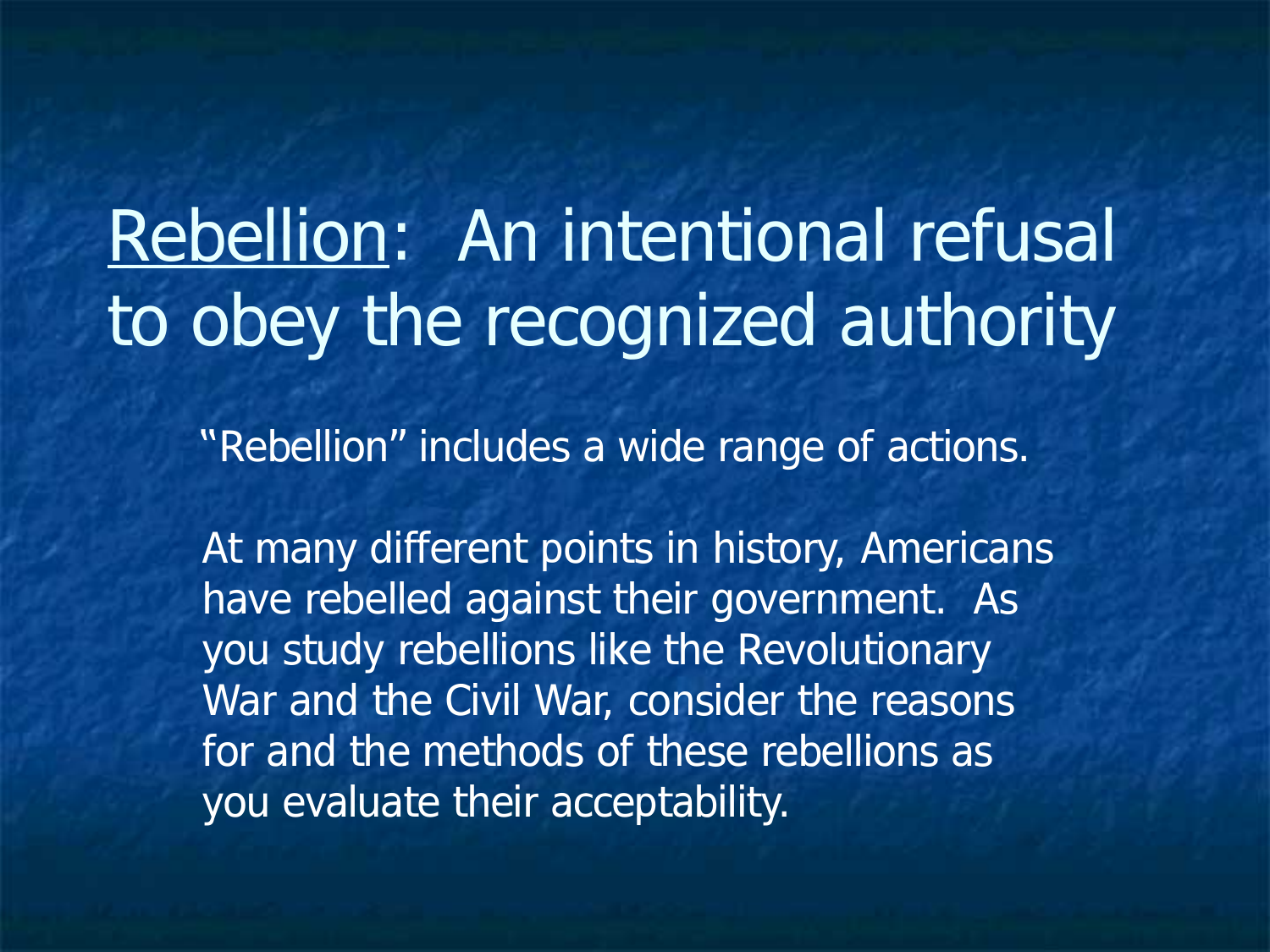

Rebellion:  An intentional refusal to obey the recognized authority

“Rebellion” includes a wide range of actions.

At many different points in history, Americans have rebelled against their government.  As you study rebellions like the Revolutionary War and the Civil War, consider the reasons for and the methods of these rebellions as you evaluate their acceptability.